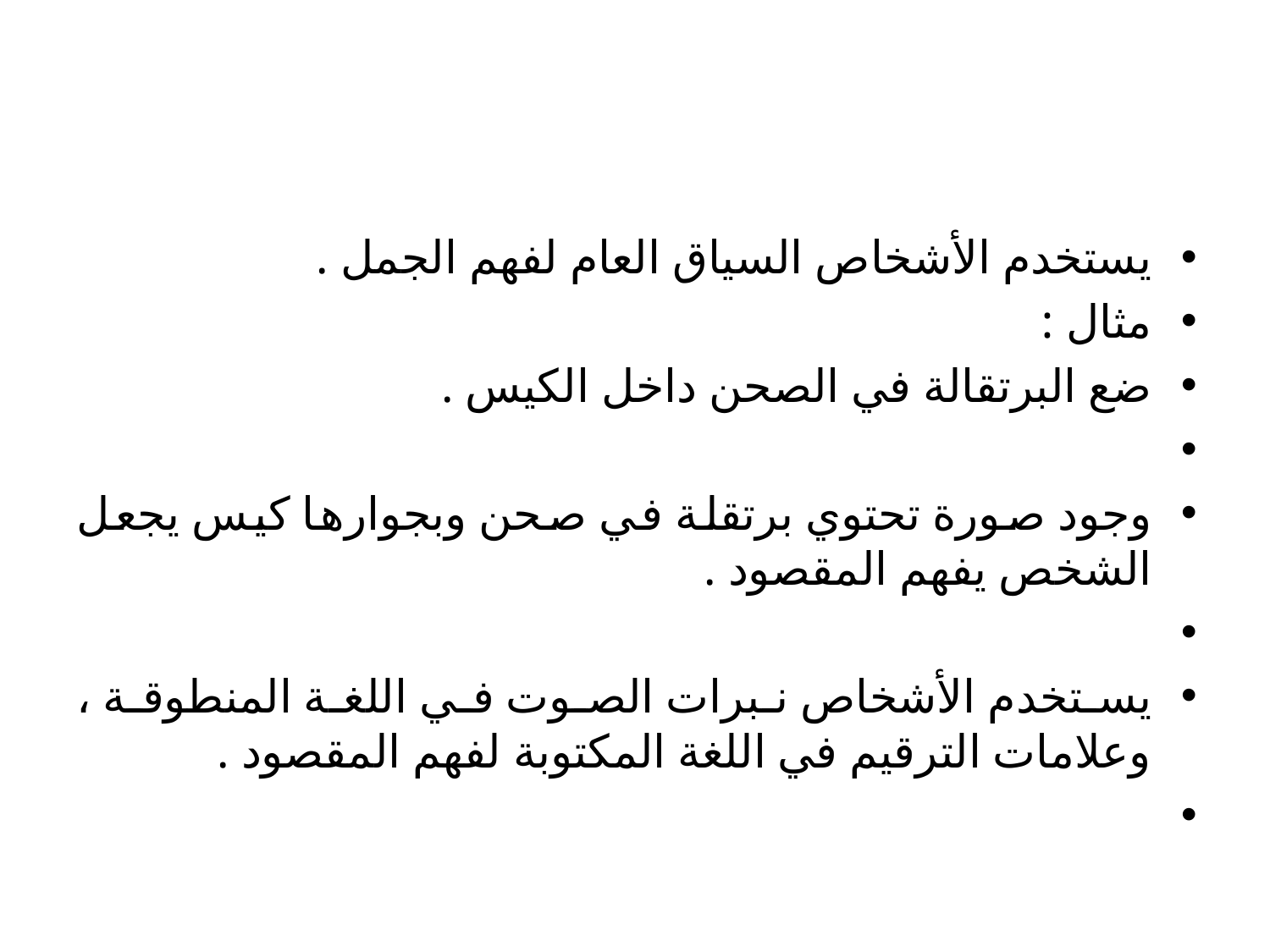

#
يستخدم الأشخاص السياق العام لفهم الجمل .
مثال :
ضع البرتقالة في الصحن داخل الكيس .

وجود صورة تحتوي برتقلة في صحن وبجوارها كيس يجعل الشخص يفهم المقصود .

يستخدم الأشخاص نبرات الصوت في اللغة المنطوقة ، وعلامات الترقيم في اللغة المكتوبة لفهم المقصود .